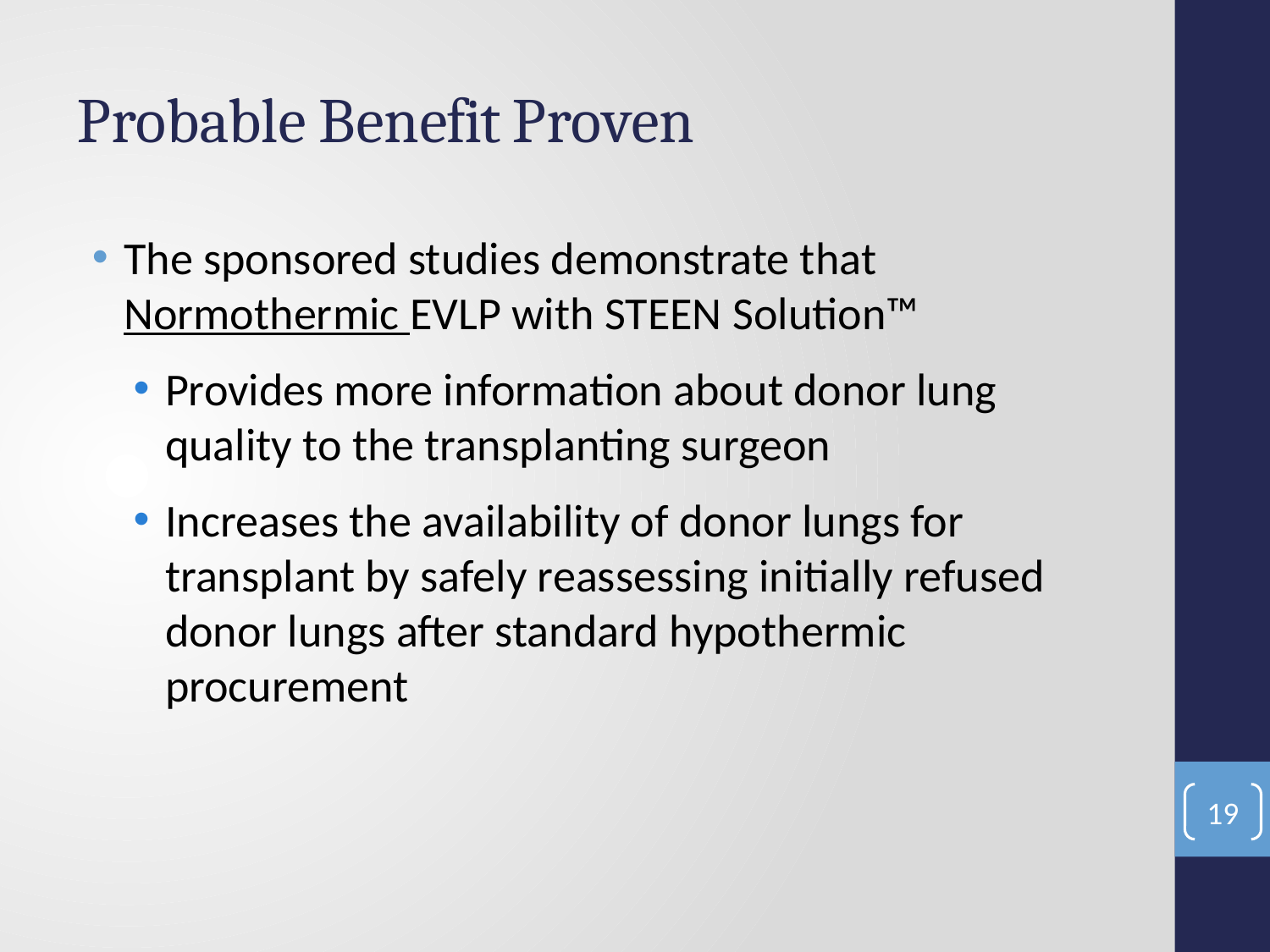

# Probable Benefit Proven
The sponsored studies demonstrate that Normothermic EVLP with STEEN Solution™
Provides more information about donor lung quality to the transplanting surgeon
Increases the availability of donor lungs for transplant by safely reassessing initially refused donor lungs after standard hypothermic procurement
19